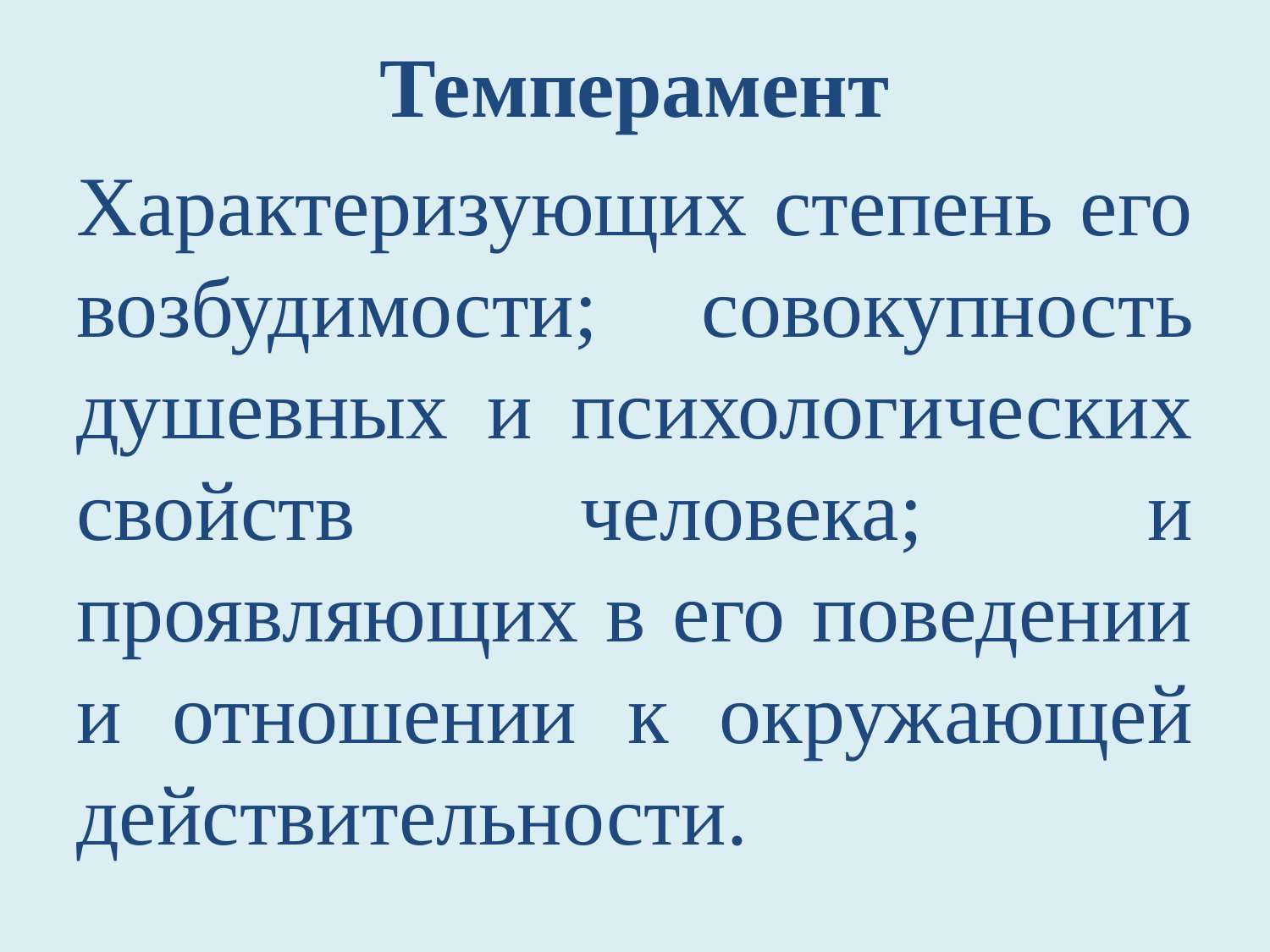

Темперамент
Характеризующих степень его возбудимости; совокупность душевных и психологических свойств человека; и проявляющих в его поведении и отношении к окружающей действительности.